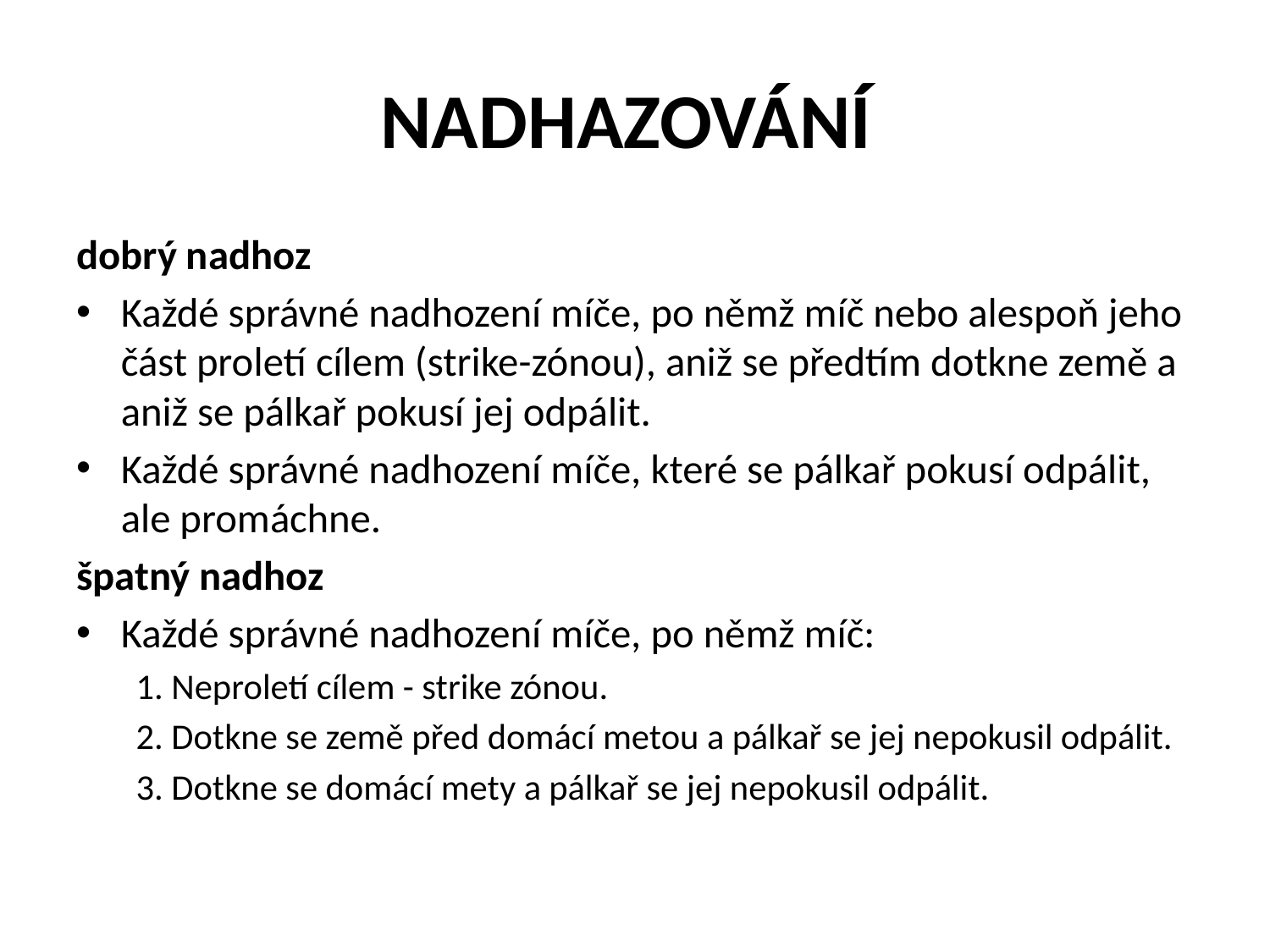

# NADHAZOVÁNÍ
dobrý nadhoz
Každé správné nadhození míče, po němž míč nebo alespoň jeho část proletí cílem (strike-zónou), aniž se předtím dotkne země a aniž se pálkař pokusí jej odpálit.
Každé správné nadhození míče, které se pálkař pokusí odpálit, ale promáchne.
špatný nadhoz
Každé správné nadhození míče, po němž míč:
1. Neproletí cílem - strike zónou.
2. Dotkne se země před domácí metou a pálkař se jej nepokusil odpálit.
3. Dotkne se domácí mety a pálkař se jej nepokusil odpálit.